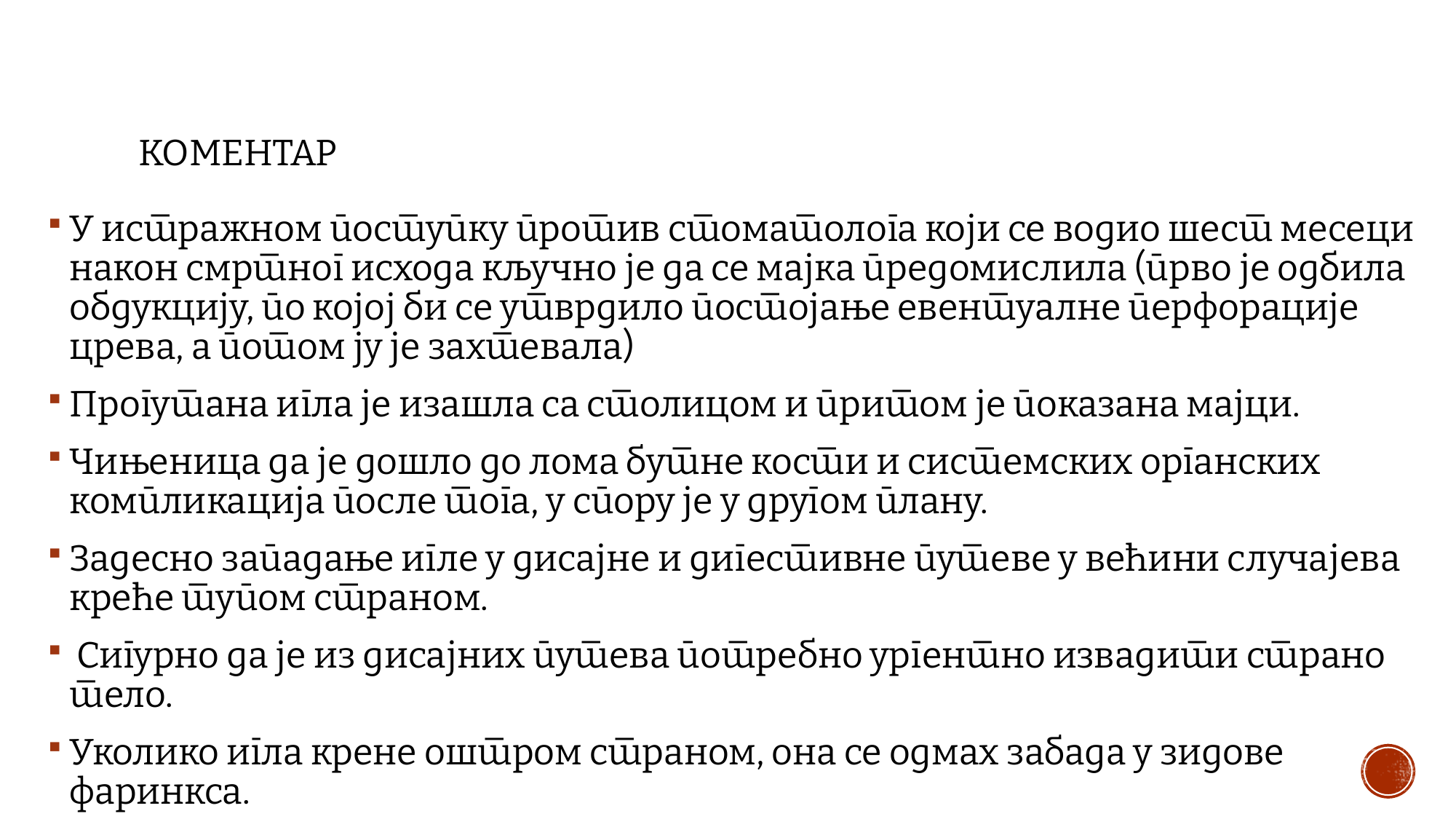

# коментар
У истражном поступку против стоматолога који се водио шест месеци након смртног исхода кључно је да се мајка предомислила (прво је одбила обдукцију, по којој би се утврдило постојање евентуалне перфорације црева, а потом ју је захтевала)
Прогутана игла је изашла са столицом и притом је показана мајци.
Чињеница да је дошло до лома бутне кости и системских органских компликација после тога, у спору је у другом плану.
Задесно западање игле у дисајне и дигестивне путеве у већини случајева креће тупом страном.
 Сигурно да је из дисајних путева потребно ургентно извадити страно тело.
Уколико игла крене оштром страном, она се одмах забада у зидове фаринкса.